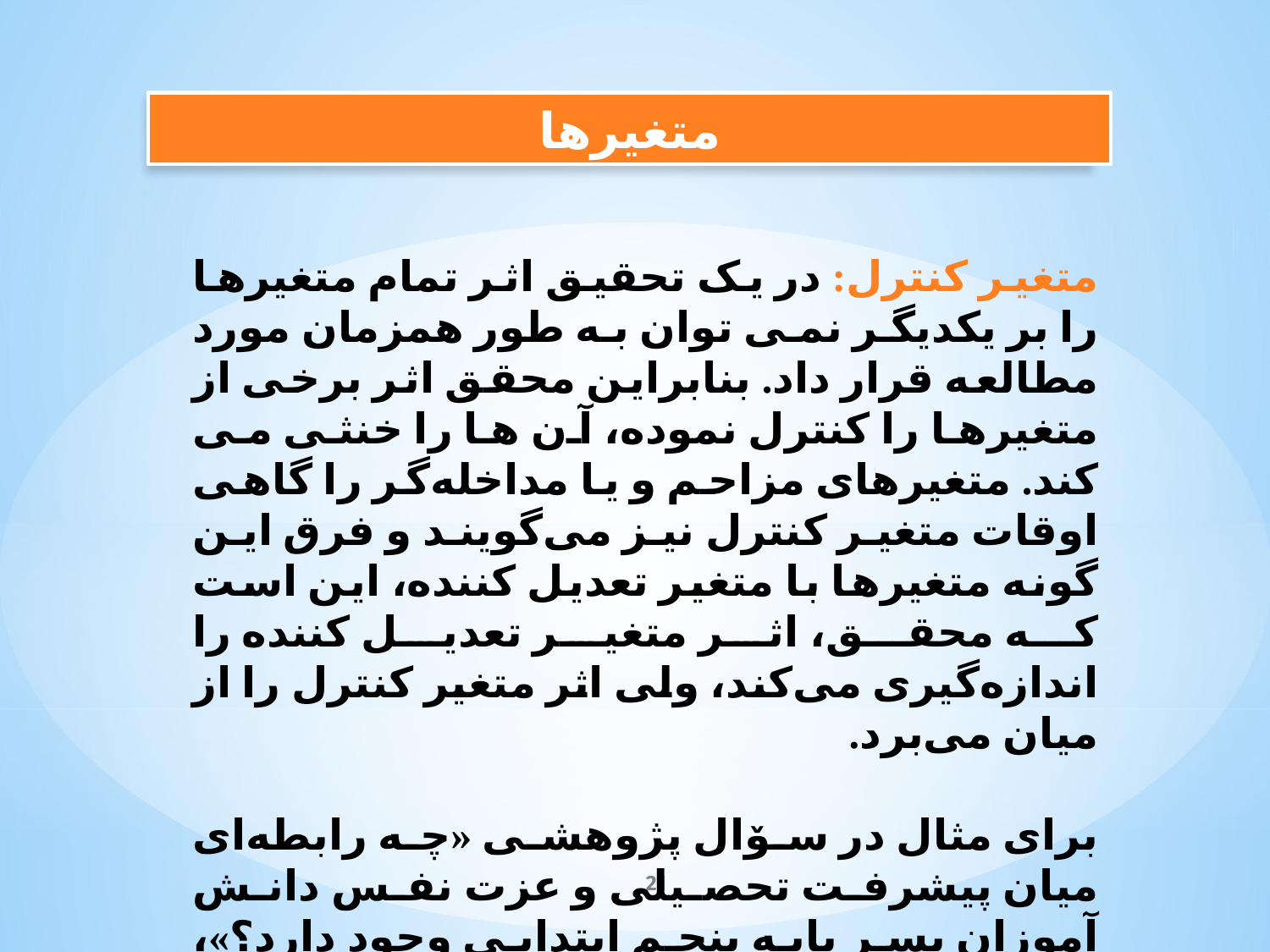

متغیرها
متغیر کنترل: در یک تحقیق اثر تمام متغیرها را بر یکدیگر نمی توان به طور همزمان مورد مطالعه قرار داد. بنابراین محقق اثر برخی از متغیرها را کنترل نموده، آن ها را خنثی می کند. متغیرهای مزاحم و یا مداخله‌گر را گاهی اوقات متغیر کنترل نیز می‌گویند و فرق این گونه متغیرها با متغیر تعدیل کننده، این است که محقق، اثر متغیر تعدیل کننده را اندازه‌گیری می‌کند، ولی اثر متغیر کنترل را از میان می‌برد.

برای مثال در سۆال پژوهشی «چه رابطه‌ای میان پیشرفت تحصیلی و عزت نفس دانش آموزان پسر پایه پنجم ابتدایی وجود دارد؟»، اثر پایه تحصیلی و جنسیت، بر پیشرفت تحصیلی و عزت نفس، کنترل می‌شود.
21